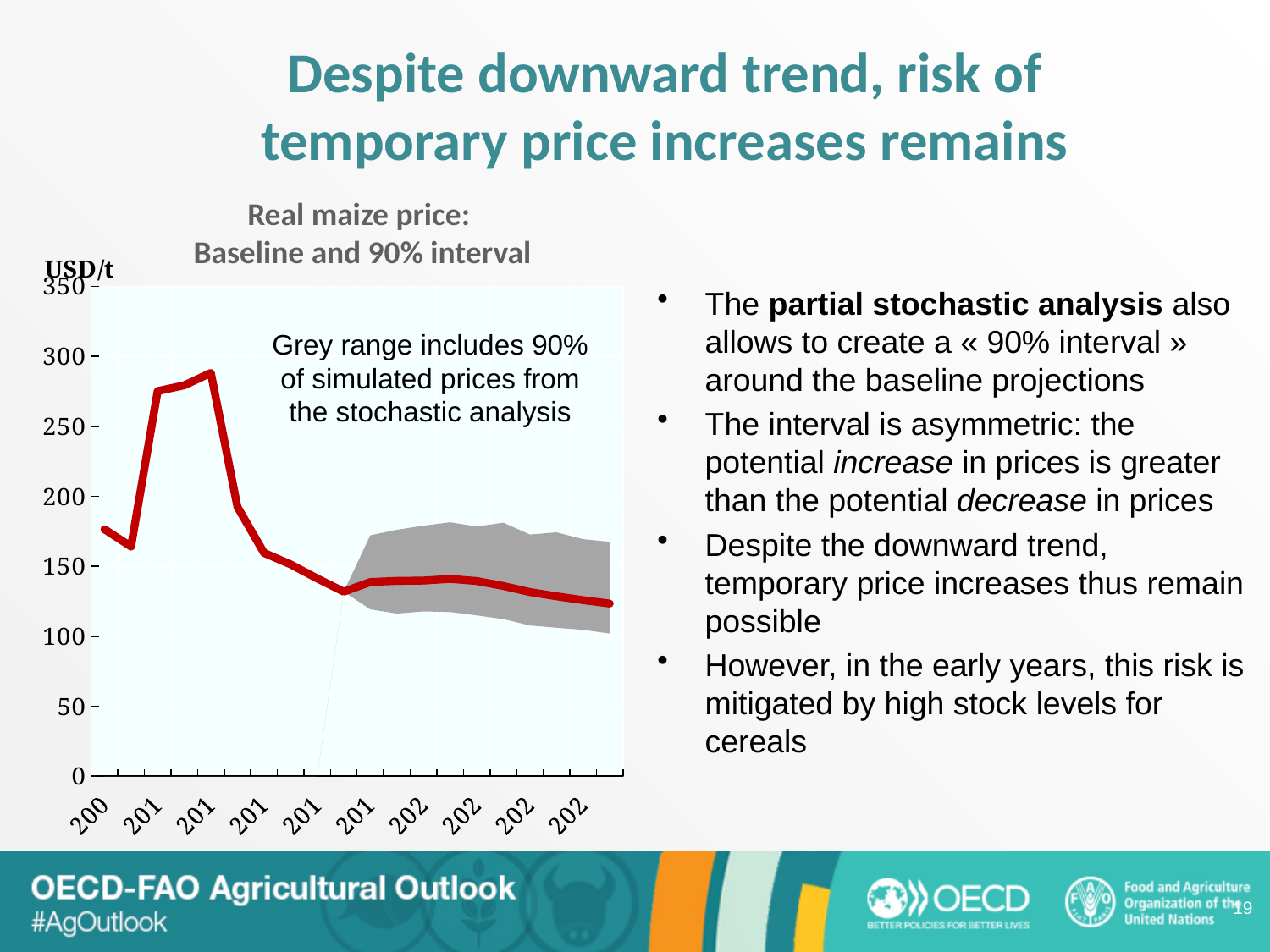

# Despite downward trend, risk of temporary price increases remains
Real maize price:
Baseline and 90% interval

### Chart

| Category |  | 90% interval | Baseline |
|---|---|---|---|
| 2008 | 0.0 | 0.0 | 176.4507904130546 |
| 2009 | 0.0 | 0.0 | 164.1056787124203 |
| 2010 | 0.0 | 0.0 | 275.15 |
| 2011 | 0.0 | 0.0 | 279.2621987066431 |
| 2012 | 0.0 | 0.0 | 288.1453723301904 |
| 2013 | 0.0 | 0.0 | 192.4209430032191 |
| 2014 | 0.0 | 0.0 | 159.5145089285714 |
| 2015 | 0.0 | 0.0 | 151.3228744939271 |
| 2016 | 0.0 | 0.0 | 141.280185336604 |
| 2017 | 131.8718429272647 | 0.0 | 131.8718429272647 |
| 2018 | 119.2024698373842 | 52.91015830709273 | 138.752381784809 |
| 2019 | 116.1765200599981 | 59.91489463008504 | 139.5658086034379 |
| 2020 | 117.7276155984988 | 61.27076777062626 | 139.792467011859 |
| 2021 | 117.3091823348595 | 64.12667808401996 | 140.9946074025656 |
| 2022 | 114.8701943997147 | 63.5330473690749 | 139.4765974440894 |
| 2023 | 112.28252618781 | 68.8469089153575 | 135.8960724603732 |
| 2024 | 107.6838116345633 | 64.97659601442363 | 131.5503739887041 |
| 2025 | 106.0554724103358 | 68.15256216768945 | 128.5221608715117 |
| 2026 | 104.5855873932827 | 64.7685949810684 | 125.7549234135667 |
| 2027 | 101.9187693552796 | 65.5681584232472 | 123.3502317290553 |
The partial stochastic analysis also allows to create a « 90% interval » around the baseline projections
The interval is asymmetric: the potential increase in prices is greater than the potential decrease in prices
Despite the downward trend, temporary price increases thus remain possible
However, in the early years, this risk is mitigated by high stock levels for cereals
Grey range includes 90% of simulated prices from the stochastic analysis
19